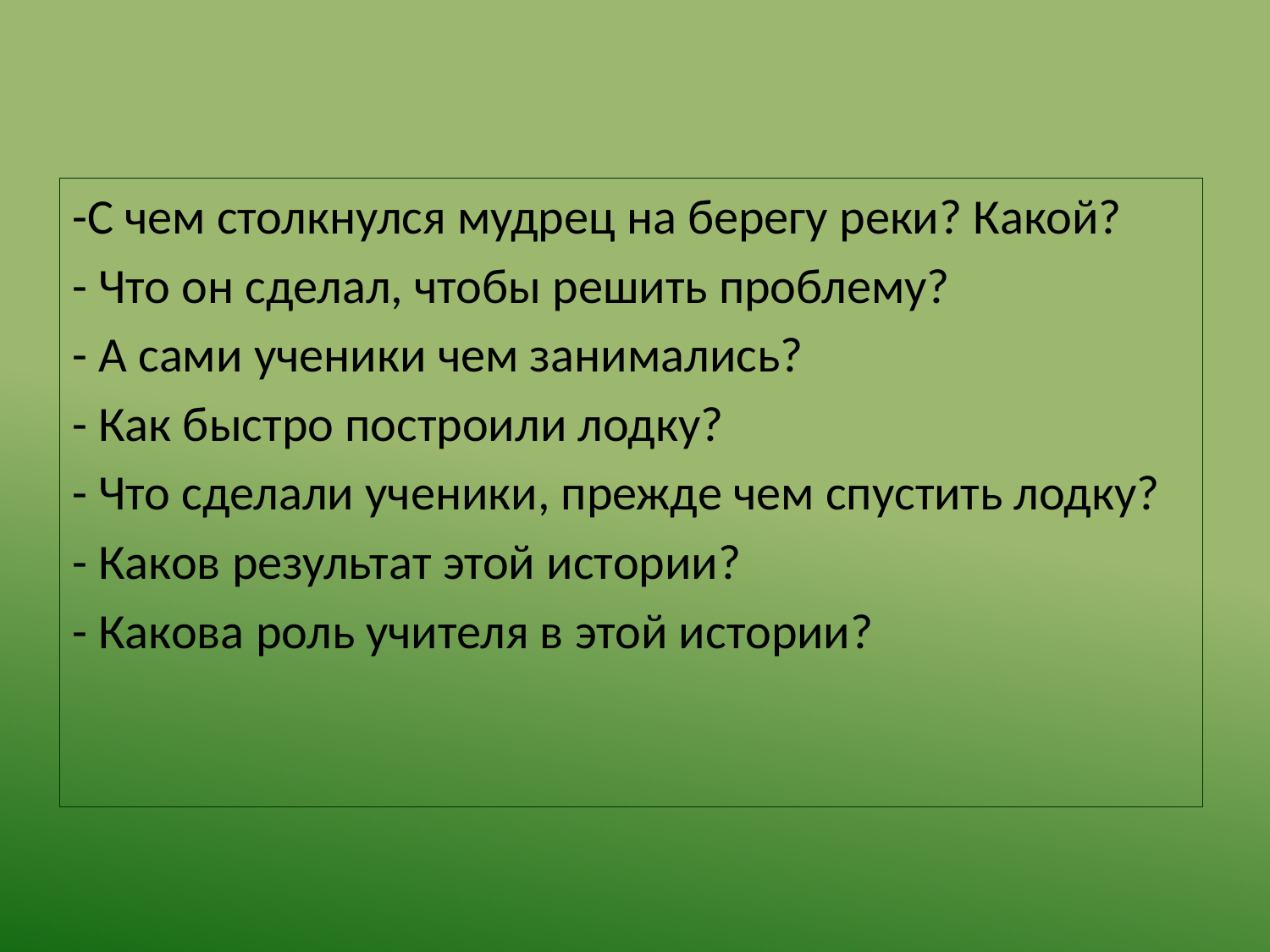

-С чем столкнулся мудрец на берегу реки? Какой?
- Что он сделал, чтобы решить проблему?
- А сами ученики чем занимались?
- Как быстро построили лодку?
- Что сделали ученики, прежде чем спустить лодку?
- Каков результат этой истории?
- Какова роль учителя в этой истории?